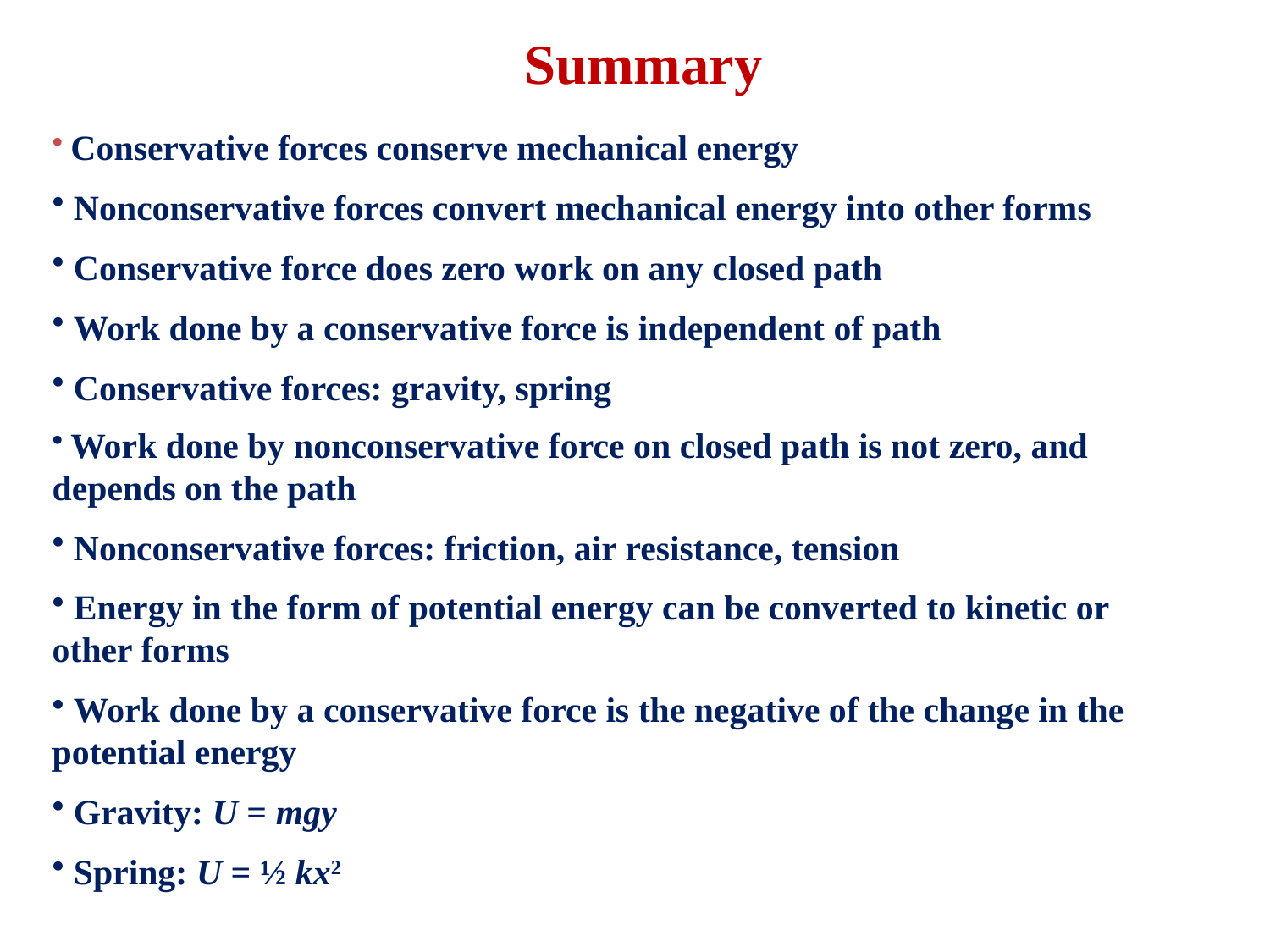

Summary
 Conservative forces conserve mechanical energy
 Nonconservative forces convert mechanical energy into other forms
 Conservative force does zero work on any closed path
 Work done by a conservative force is independent of path
 Conservative forces: gravity, spring
 Work done by nonconservative force on closed path is not zero, and depends on the path
 Nonconservative forces: friction, air resistance, tension
 Energy in the form of potential energy can be converted to kinetic or other forms
 Work done by a conservative force is the negative of the change in the potential energy
 Gravity: U = mgy
 Spring: U = ½ kx2